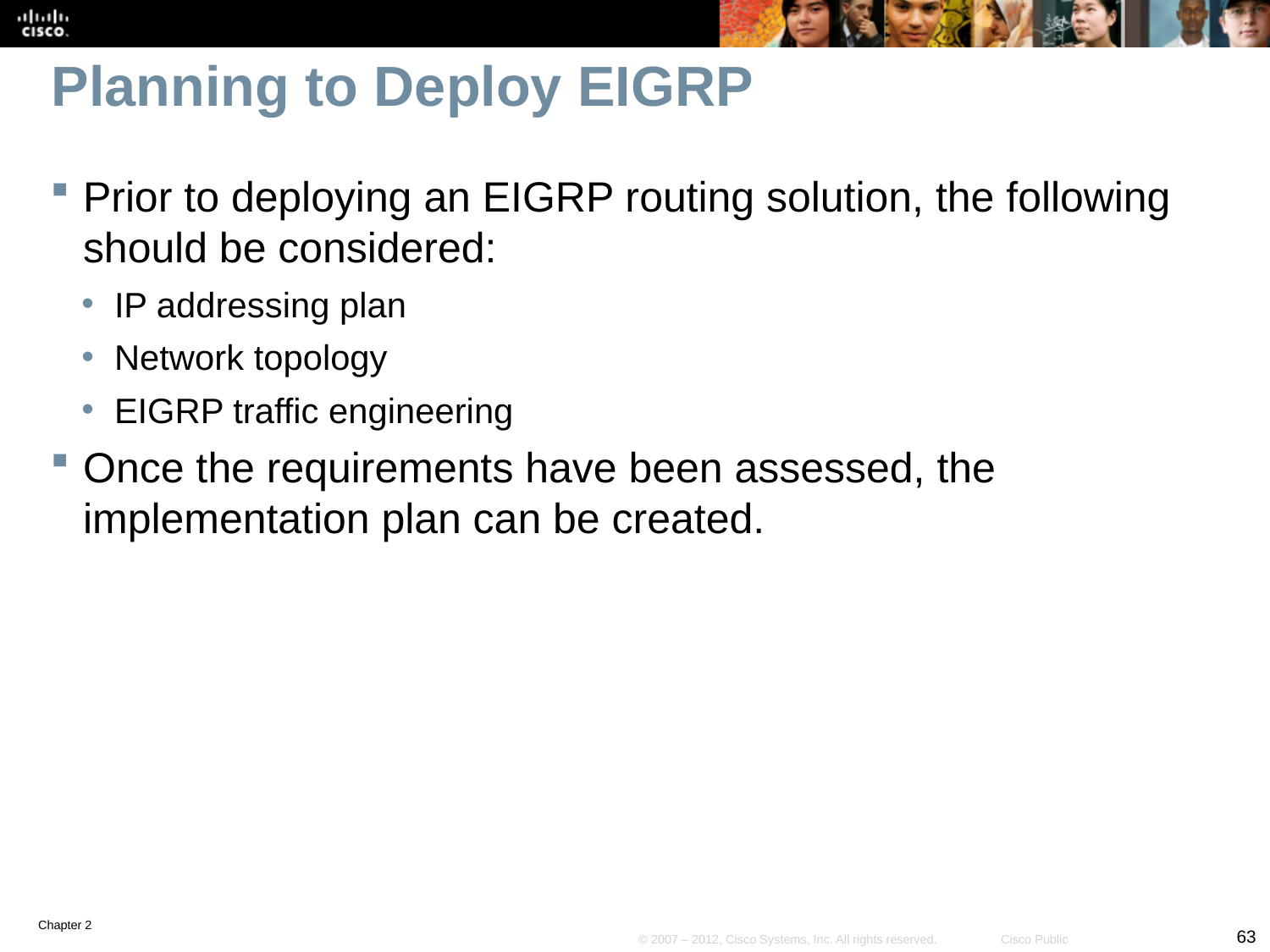

# Planning to Deploy EIGRP
Prior to deploying an EIGRP routing solution, the following should be considered:
IP addressing plan
Network topology
EIGRP traffic engineering
Once the requirements have been assessed, the implementation plan can be created.